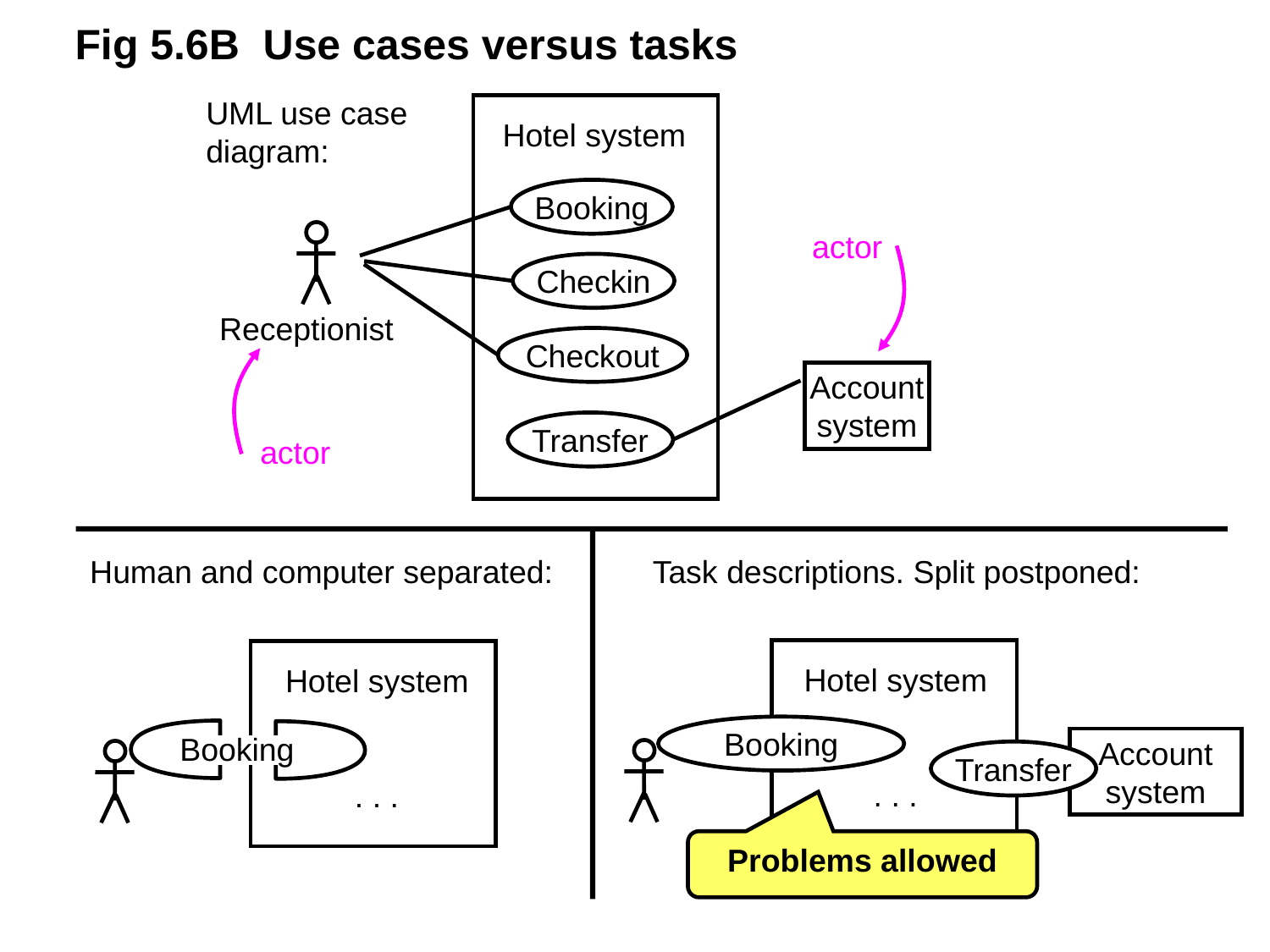

Fig 5.6B  Use cases versus tasks
UML use case
diagram:

Hotel system
Booking

actor

Checkin
Receptionist
Checkout

Account
system
Transfer
actor

Human and computer separated:

Hotel system

Booking

. . .

Task descriptions. Split postponed:

Hotel system
Booking
Account
system

Transfer
. . .
Problems allowed